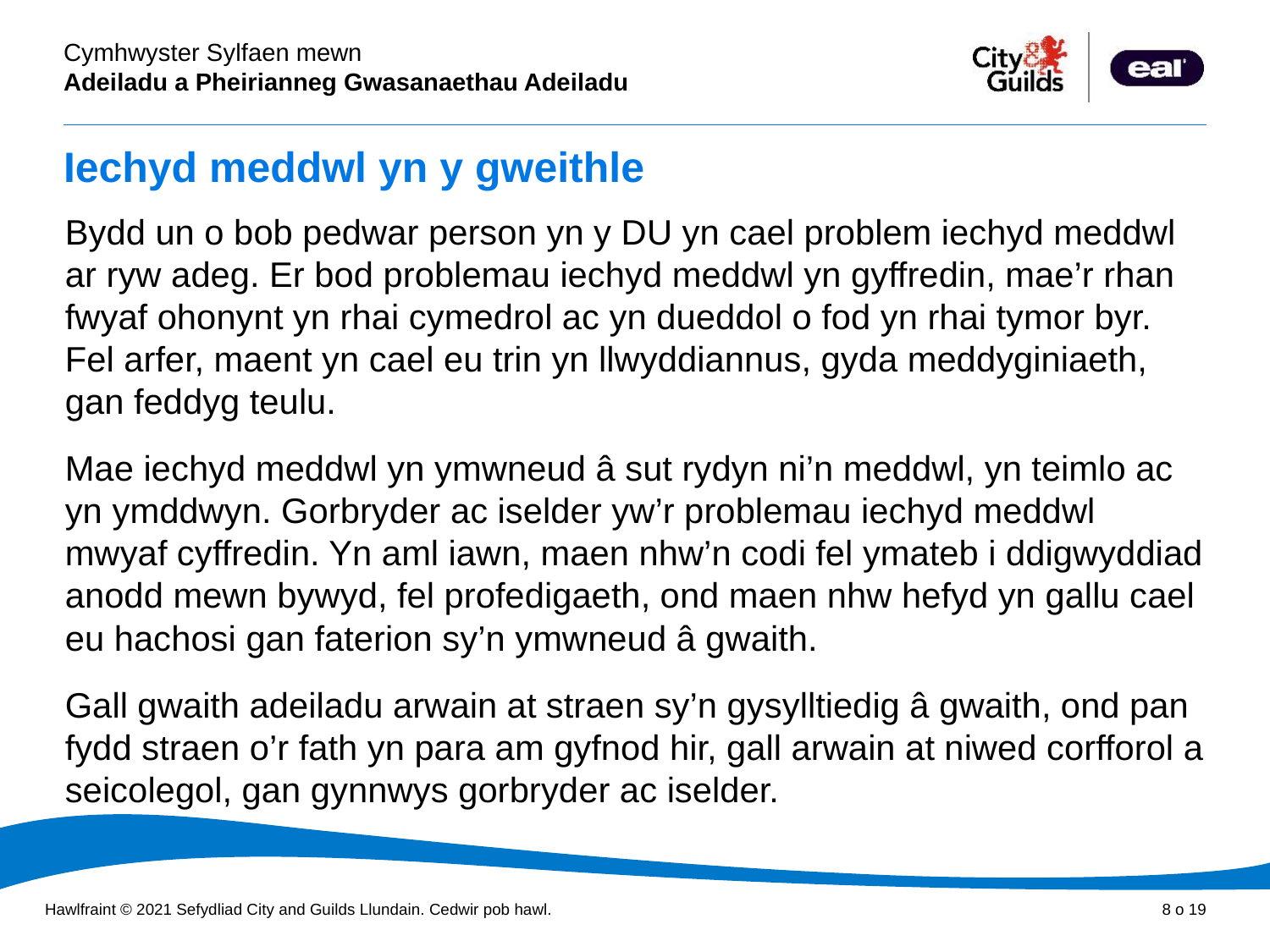

# Iechyd meddwl yn y gweithle
Bydd un o bob pedwar person yn y DU yn cael problem iechyd meddwl ar ryw adeg. Er bod problemau iechyd meddwl yn gyffredin, mae’r rhan fwyaf ohonynt yn rhai cymedrol ac yn dueddol o fod yn rhai tymor byr. Fel arfer, maent yn cael eu trin yn llwyddiannus, gyda meddyginiaeth, gan feddyg teulu.
Mae iechyd meddwl yn ymwneud â sut rydyn ni’n meddwl, yn teimlo ac yn ymddwyn. Gorbryder ac iselder yw’r problemau iechyd meddwl mwyaf cyffredin. Yn aml iawn, maen nhw’n codi fel ymateb i ddigwyddiad anodd mewn bywyd, fel profedigaeth, ond maen nhw hefyd yn gallu cael eu hachosi gan faterion sy’n ymwneud â gwaith.
Gall gwaith adeiladu arwain at straen sy’n gysylltiedig â gwaith, ond pan fydd straen o’r fath yn para am gyfnod hir, gall arwain at niwed corfforol a seicolegol, gan gynnwys gorbryder ac iselder.